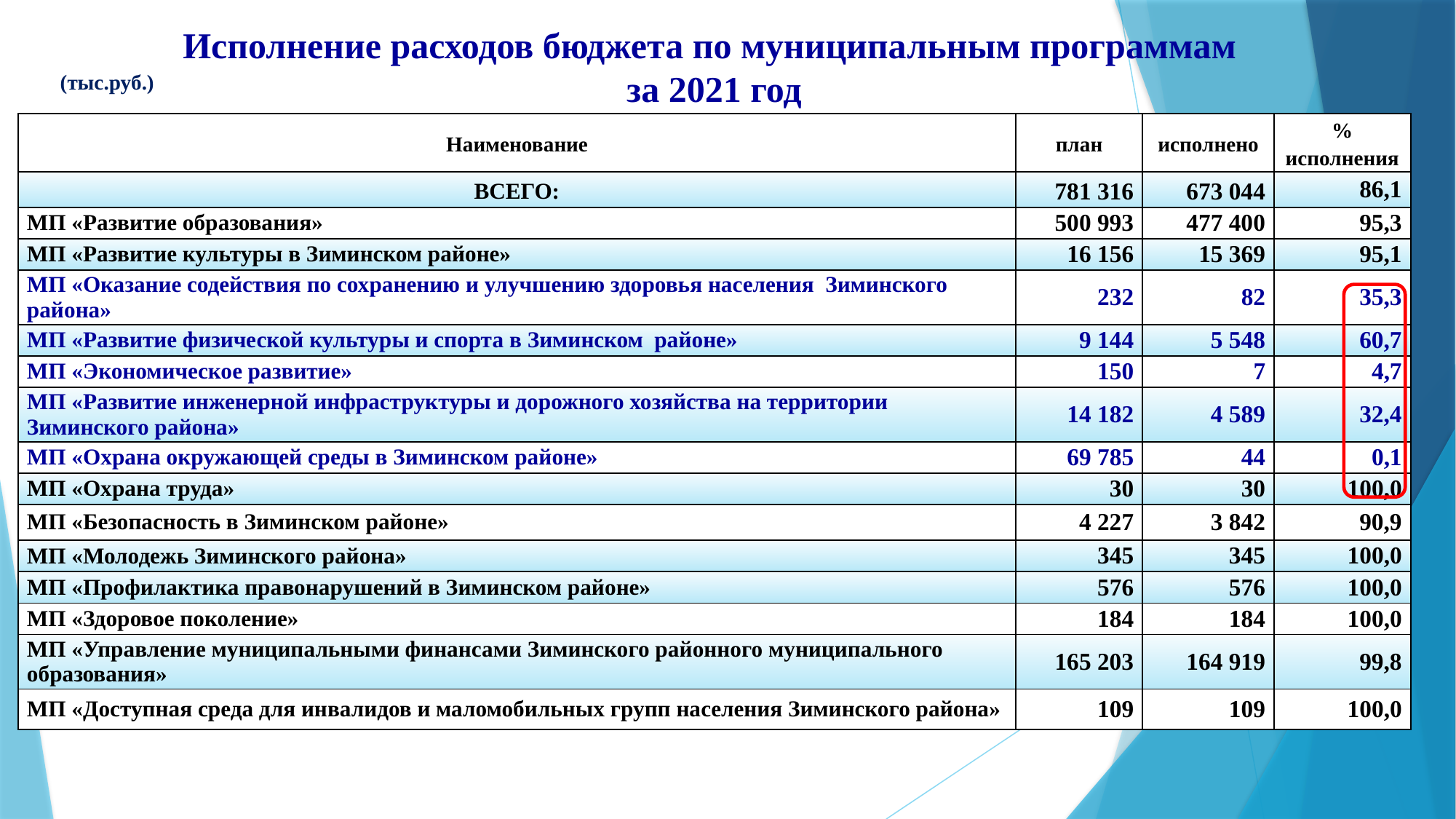

# Исполнение расходов бюджета по муниципальным программам за 2021 год
(тыс.руб.)
| Наименование | план | исполнено | % исполнения |
| --- | --- | --- | --- |
| ВСЕГО: | 781 316 | 673 044 | 86,1 |
| МП «Развитие образования» | 500 993 | 477 400 | 95,3 |
| МП «Развитие культуры в Зиминском районе» | 16 156 | 15 369 | 95,1 |
| МП «Оказание содействия по сохранению и улучшению здоровья населения Зиминского района» | 232 | 82 | 35,3 |
| МП «Развитие физической культуры и спорта в Зиминском районе» | 9 144 | 5 548 | 60,7 |
| МП «Экономическое развитие» | 150 | 7 | 4,7 |
| МП «Развитие инженерной инфраструктуры и дорожного хозяйства на территории Зиминского района» | 14 182 | 4 589 | 32,4 |
| МП «Охрана окружающей среды в Зиминском районе» | 69 785 | 44 | 0,1 |
| МП «Охрана труда» | 30 | 30 | 100,0 |
| МП «Безопасность в Зиминском районе» | 4 227 | 3 842 | 90,9 |
| МП «Молодежь Зиминского района» | 345 | 345 | 100,0 |
| МП «Профилактика правонарушений в Зиминском районе» | 576 | 576 | 100,0 |
| МП «Здоровое поколение» | 184 | 184 | 100,0 |
| МП «Управление муниципальными финансами Зиминского районного муниципального образования» | 165 203 | 164 919 | 99,8 |
| МП «Доступная среда для инвалидов и маломобильных групп населения Зиминского района» | 109 | 109 | 100,0 |